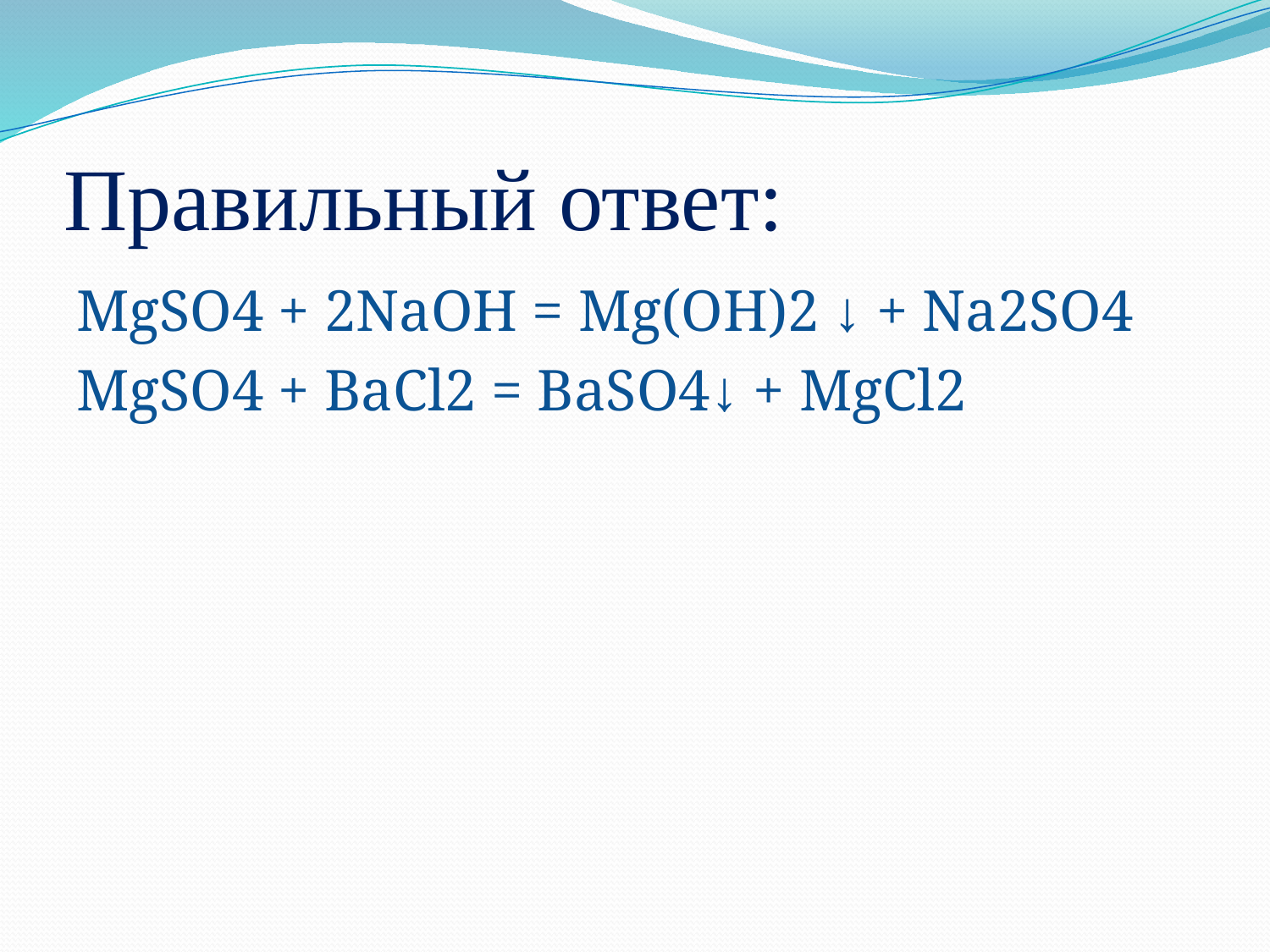

# Правильный ответ:
MgSO4 + 2NaOH = Mg(OH)2 ↓ + Na2SO4
MgSO4 + BaCl2 = BaSO4↓ + MgCl2